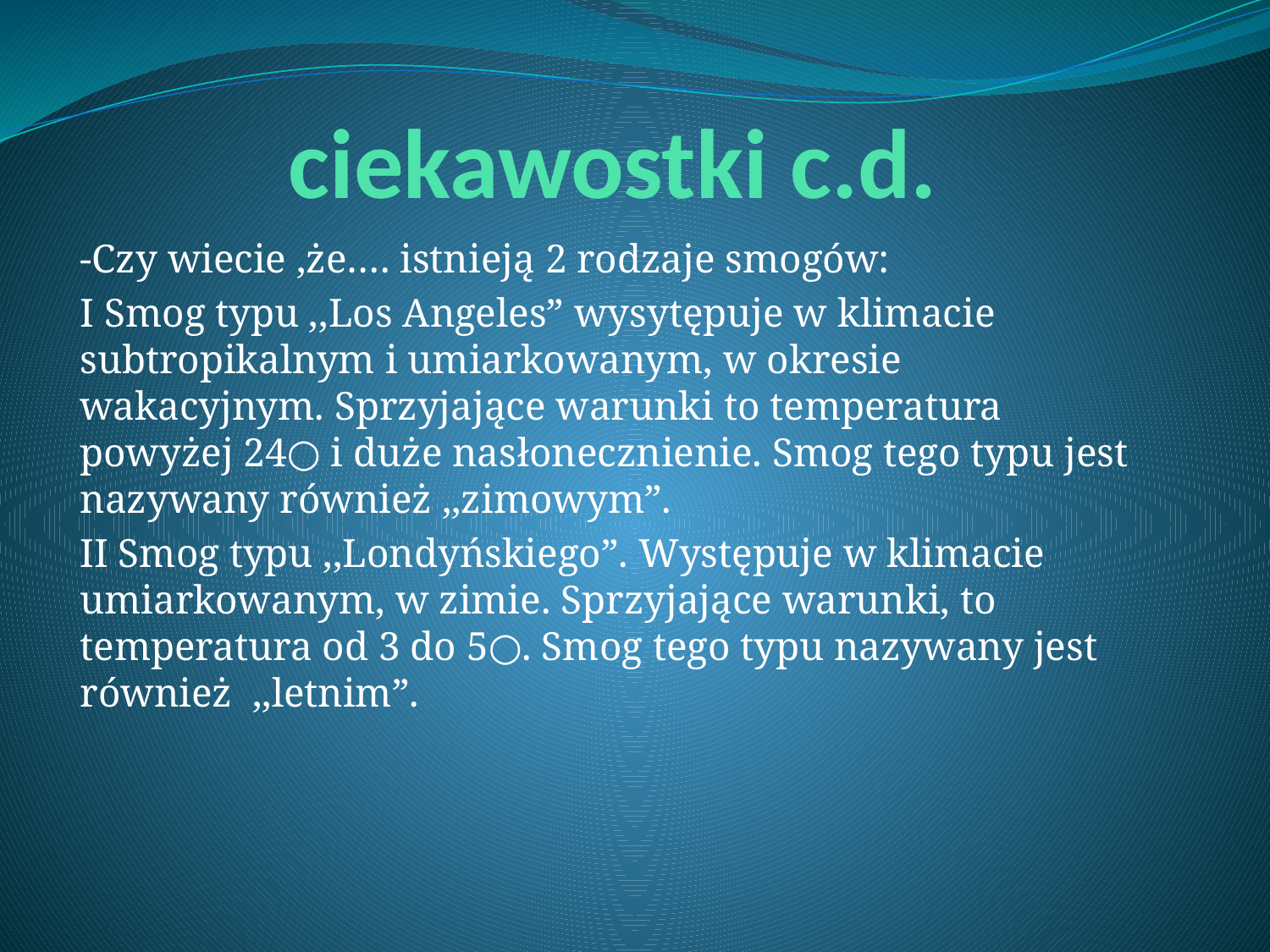

# ciekawostki c.d.
-Czy wiecie ,że…. istnieją 2 rodzaje smogów:
I Smog typu ,,Los Angeles” wysytępuje w klimacie subtropikalnym i umiarkowanym, w okresie wakacyjnym. Sprzyjające warunki to temperatura powyżej 24○ i duże nasłonecznienie. Smog tego typu jest nazywany również ,,zimowym”.
II Smog typu ,,Londyńskiego”. Występuje w klimacie umiarkowanym, w zimie. Sprzyjające warunki, to temperatura od 3 do 5○. Smog tego typu nazywany jest również  ,,letnim”.